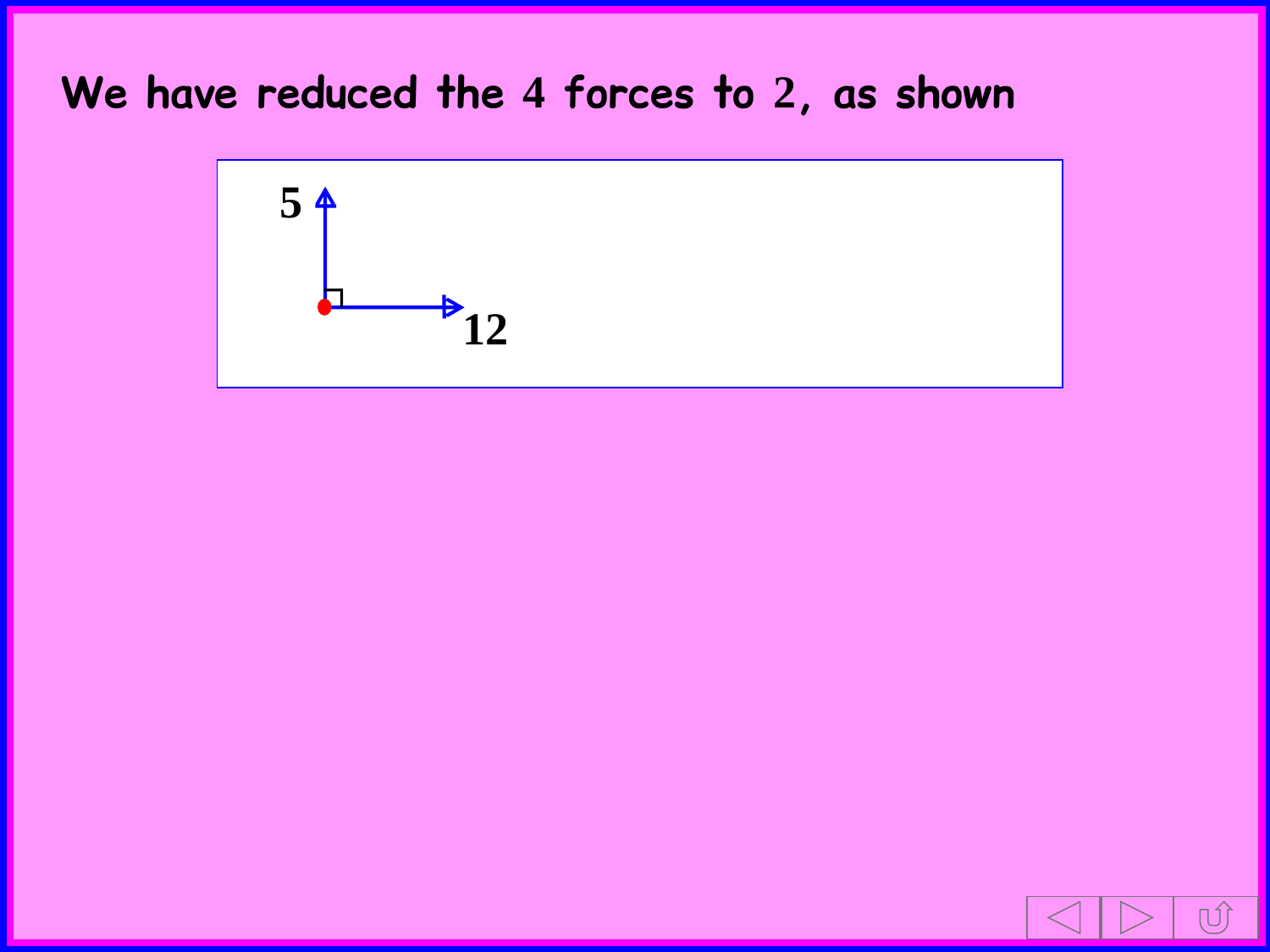

We have reduced the 4 forces to 2, as shown

5

12